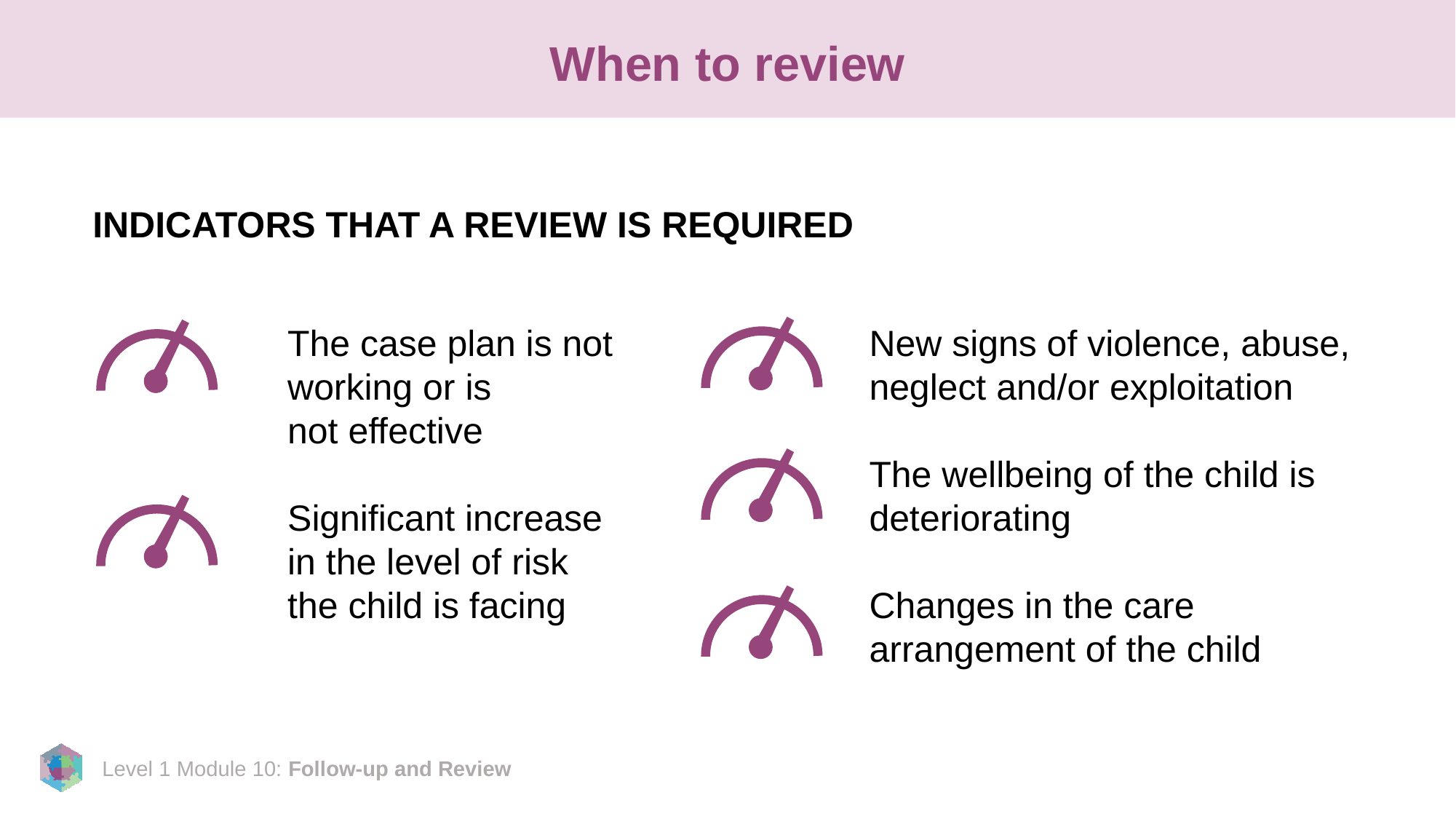

# When to review
INDICATORS THAT A REVIEW IS REQUIRED
The case plan is not working or is not effective

Significant increase in the level of risk the child is facing

New signs of violence, abuse, neglect and/or exploitation

The wellbeing of the child is deteriorating

Changes in the care arrangement of the child